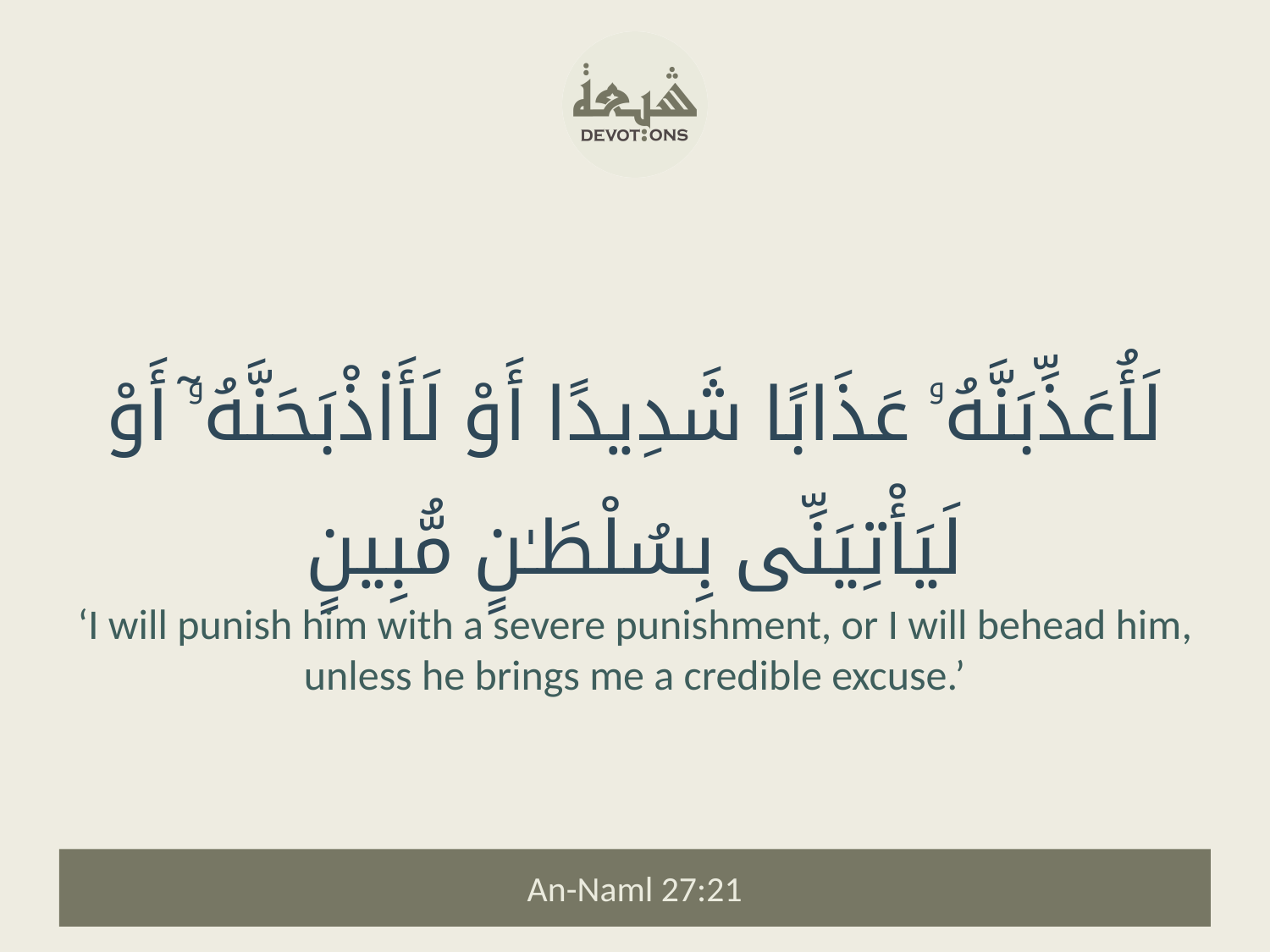

لَأُعَذِّبَنَّهُۥ عَذَابًا شَدِيدًا أَوْ لَأَا۟ذْبَحَنَّهُۥٓ أَوْ لَيَأْتِيَنِّى بِسُلْطَـٰنٍ مُّبِينٍ
‘I will punish him with a severe punishment, or I will behead him, unless he brings me a credible excuse.’
An-Naml 27:21